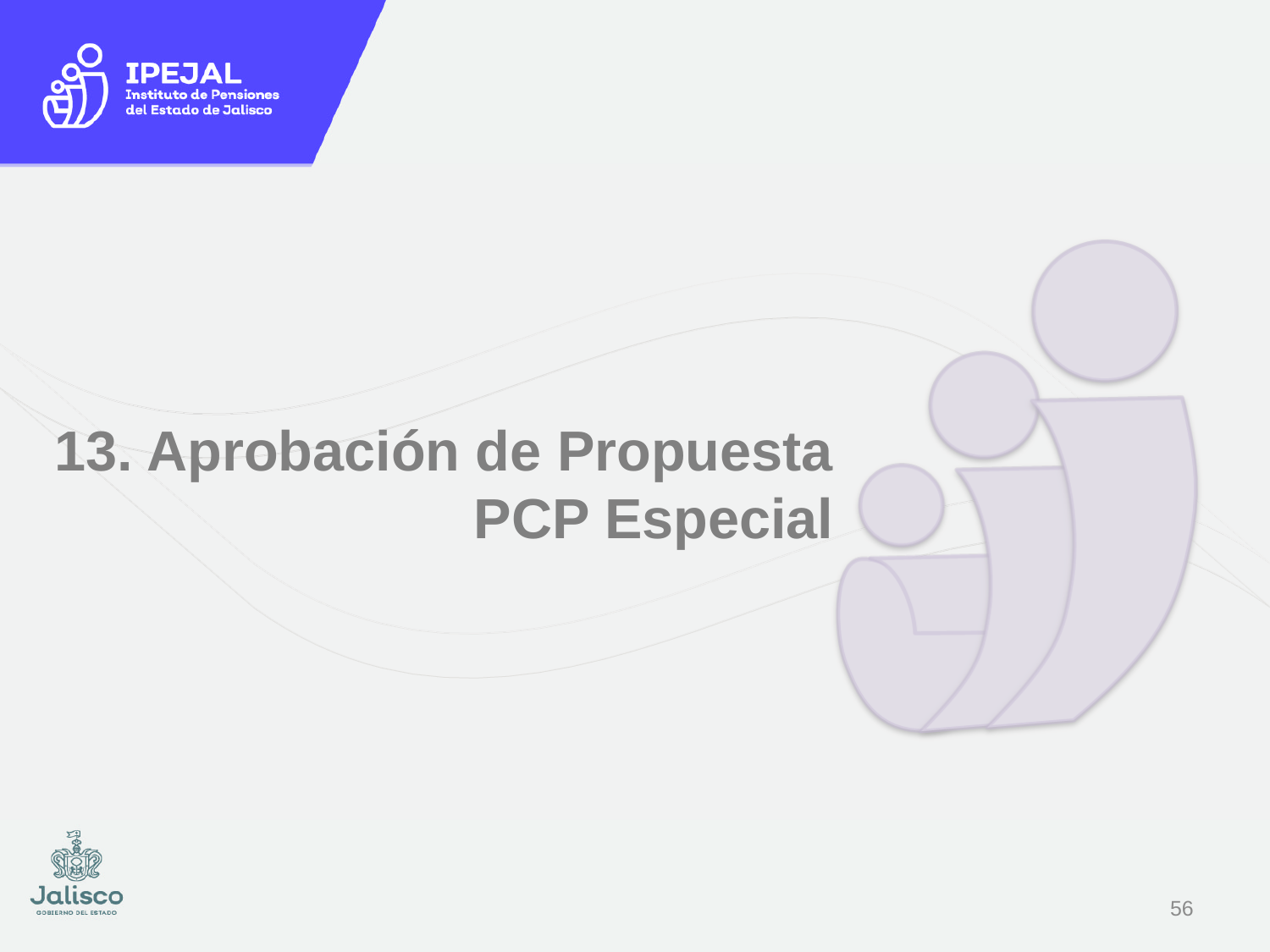

13. Aprobación de Propuesta PCP Especial
56